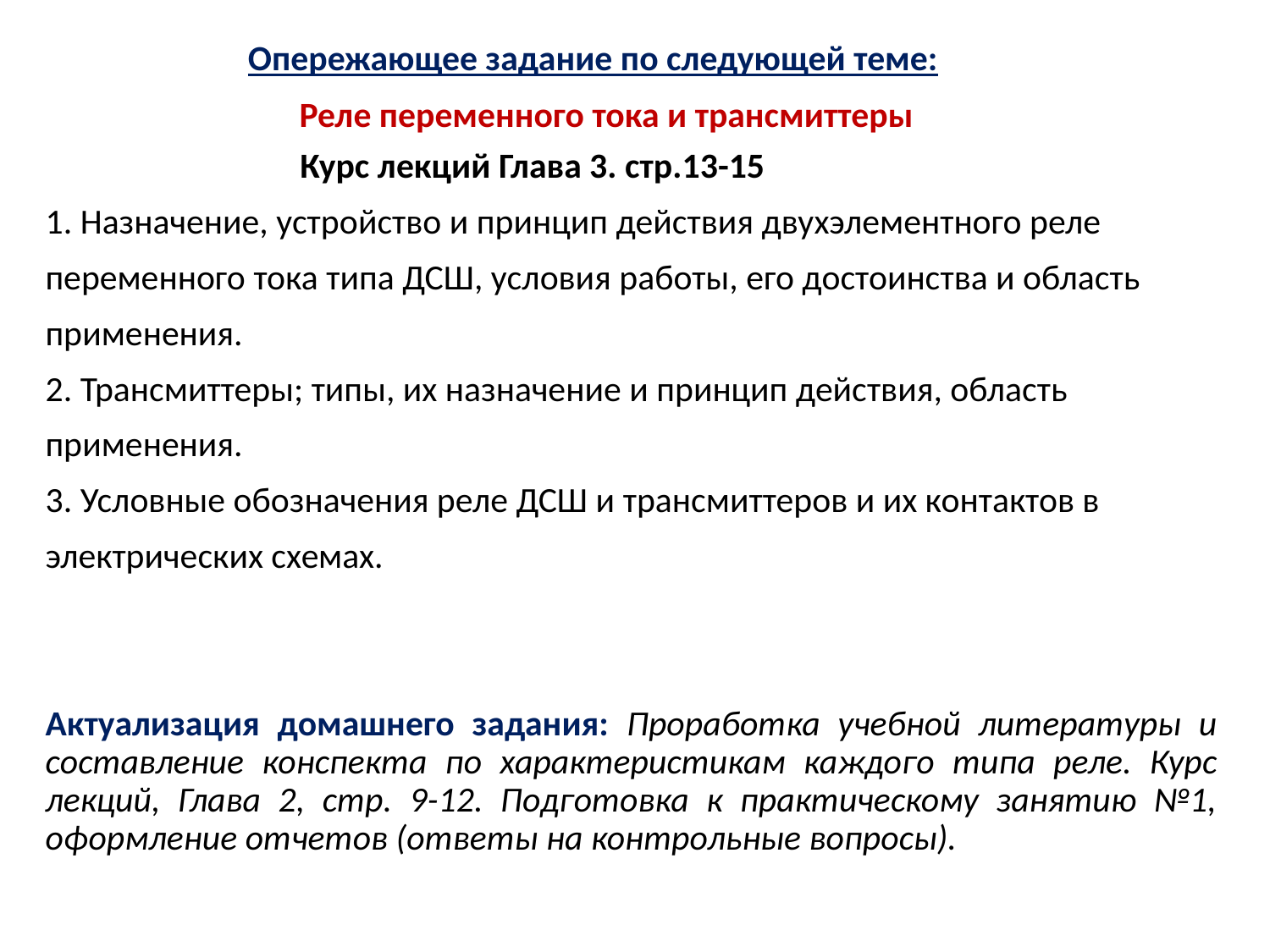

# Опережающее задание по следующей теме:
Реле переменного тока и трансмиттеры
                                           Курс лекций Глава 3. стр.13-15
1. Назначение, устройство и принцип действия двухэлементного реле
переменного тока типа ДСШ, условия работы, его достоинства и область
применения.
2. Трансмиттеры; типы, их назначение и принцип действия, область
применения.
3. Условные обозначения реле ДСШ и трансмиттеров и их контактов в
электрических схемах.

Актуализация домашнего задания: Проработка учебной литературы и составление конспекта по характеристикам каждого типа реле. Курс лекций, Глава 2, стр. 9-12. Подготовка к практическому занятию №1, оформление отчетов (ответы на контрольные вопросы).